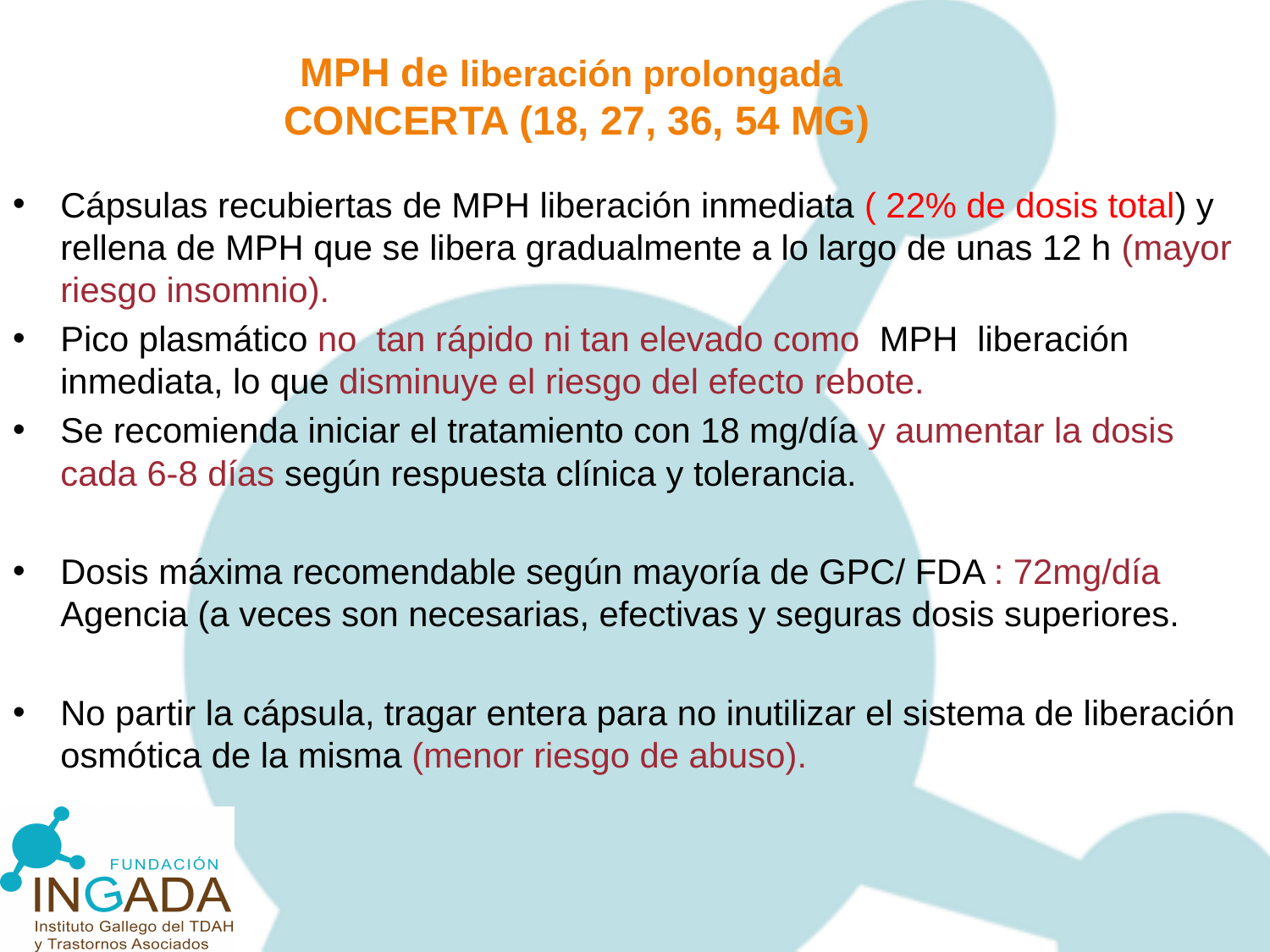

# MPH de liberación prolongada CONCERTA (18, 27, 36, 54 MG)
Cápsulas recubiertas de MPH liberación inmediata ( 22% de dosis total) y rellena de MPH que se libera gradualmente a lo largo de unas 12 h (mayor riesgo insomnio).
Pico plasmático no  tan rápido ni tan elevado como  MPH  liberación inmediata, lo que disminuye el riesgo del efecto rebote.
Se recomienda iniciar el tratamiento con 18 mg/día y aumentar la dosis cada 6-8 días según respuesta clínica y tolerancia.

Dosis máxima recomendable según mayoría de GPC/ FDA : 72mg/día Agencia (a veces son necesarias, efectivas y seguras dosis superiores.

No partir la cápsula, tragar entera para no inutilizar el sistema de liberación osmótica de la misma (menor riesgo de abuso).